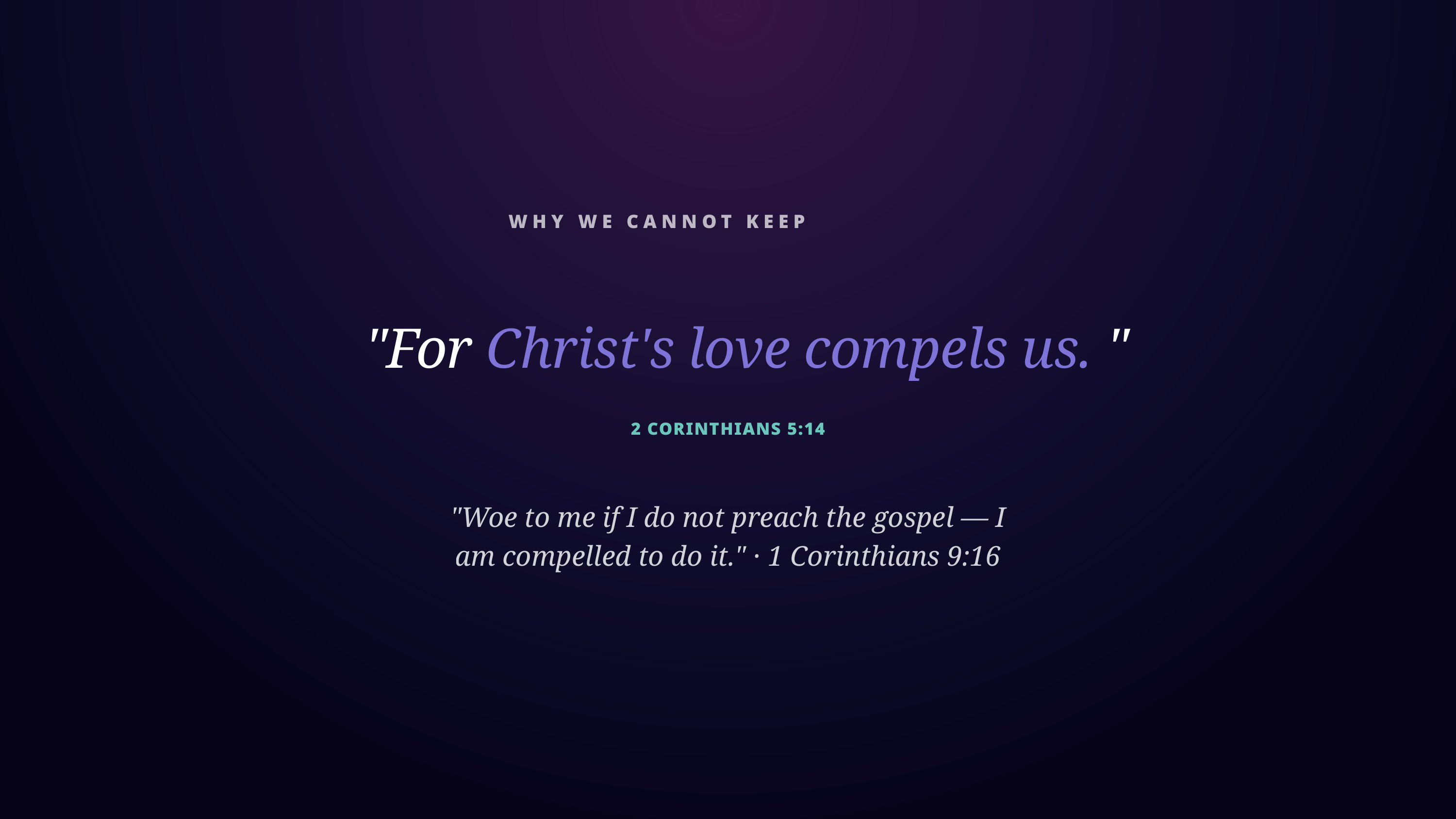

WHY WE CANNOT KEEP IT INSIDE
"For Christ's love compels us. "
2 CORINTHIANS 5:14
"Woe to me if I do not preach the gospel — I am compelled to do it." · 1 Corinthians 9:16